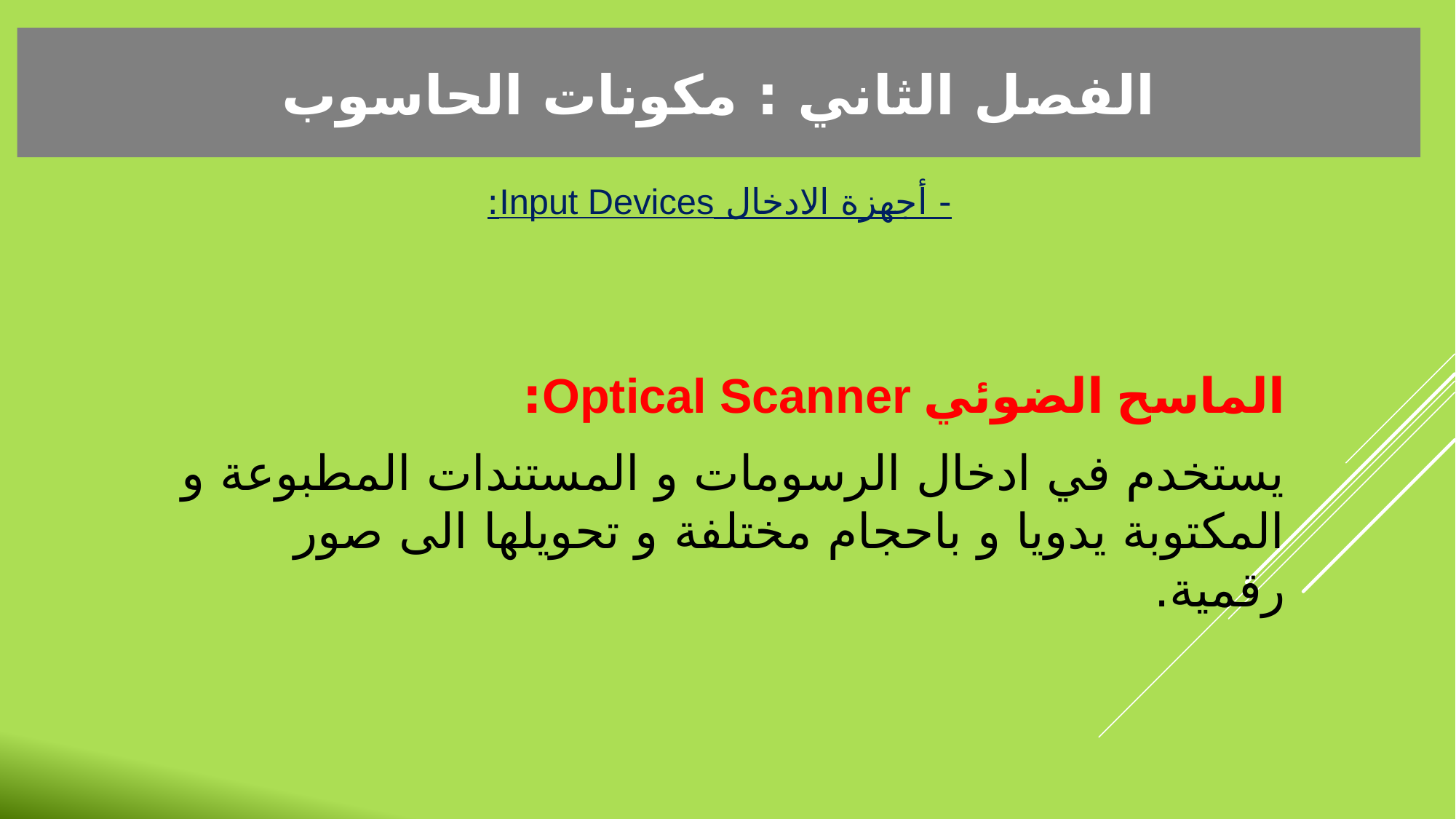

الفصل الثاني : مكونات الحاسوب
- أجهزة الادخال Input Devices:
الماسح الضوئي Optical Scanner:
يستخدم في ادخال الرسومات و المستندات المطبوعة و المكتوبة يدويا و باحجام مختلفة و تحويلها الى صور رقمية.